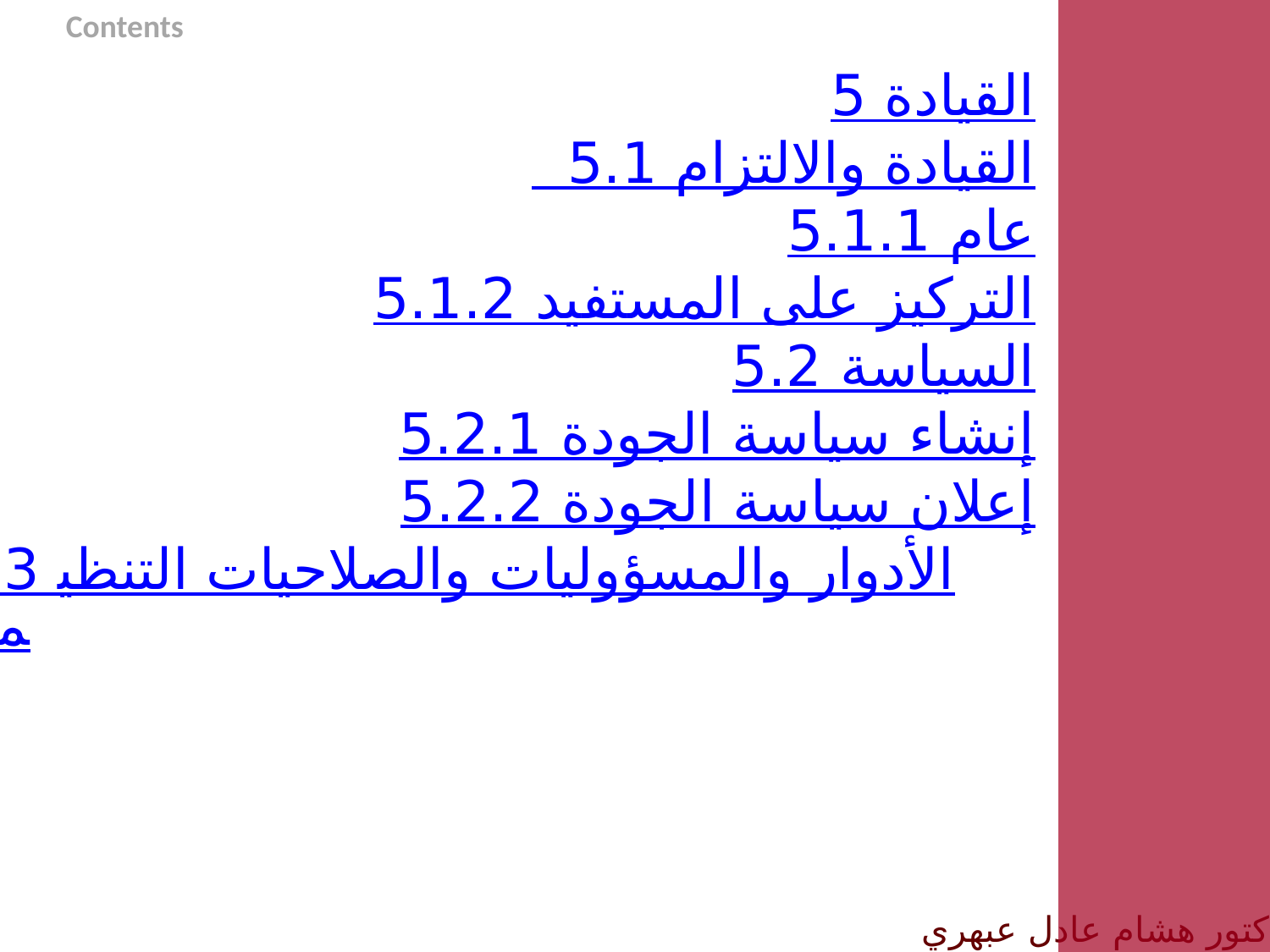

Contents

5 القيادة
 	 5.1 القيادة والالتزام
		5.1.1 عام
		5.1.2 التركيز على المستفيد
	5.2 السياسة
		5.2.1 إنشاء سياسة الجودة
		5.2.2 إعلان سياسة الجودة
	5.3 الأدوار والمسؤوليات والصلاحيات التنظيمية
الدكتور هشام عادل عبهري